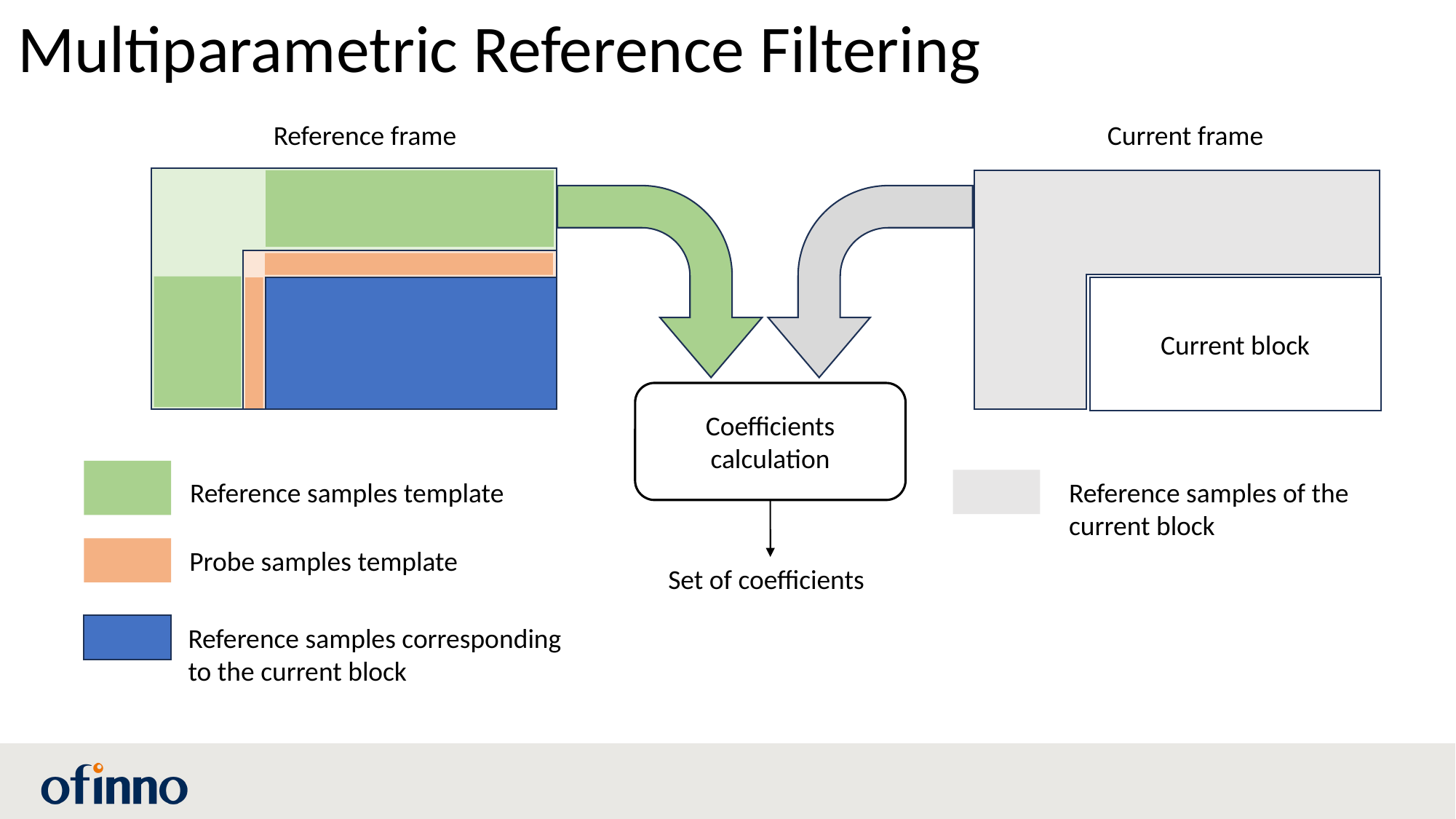

# Multiparametric Reference Filtering
Reference frame
Current frame

Current block

Coefficients calculation

Reference samples template
Reference samples of the current block

Probe samples template
Set of coefficients

Reference samples corresponding to the current block